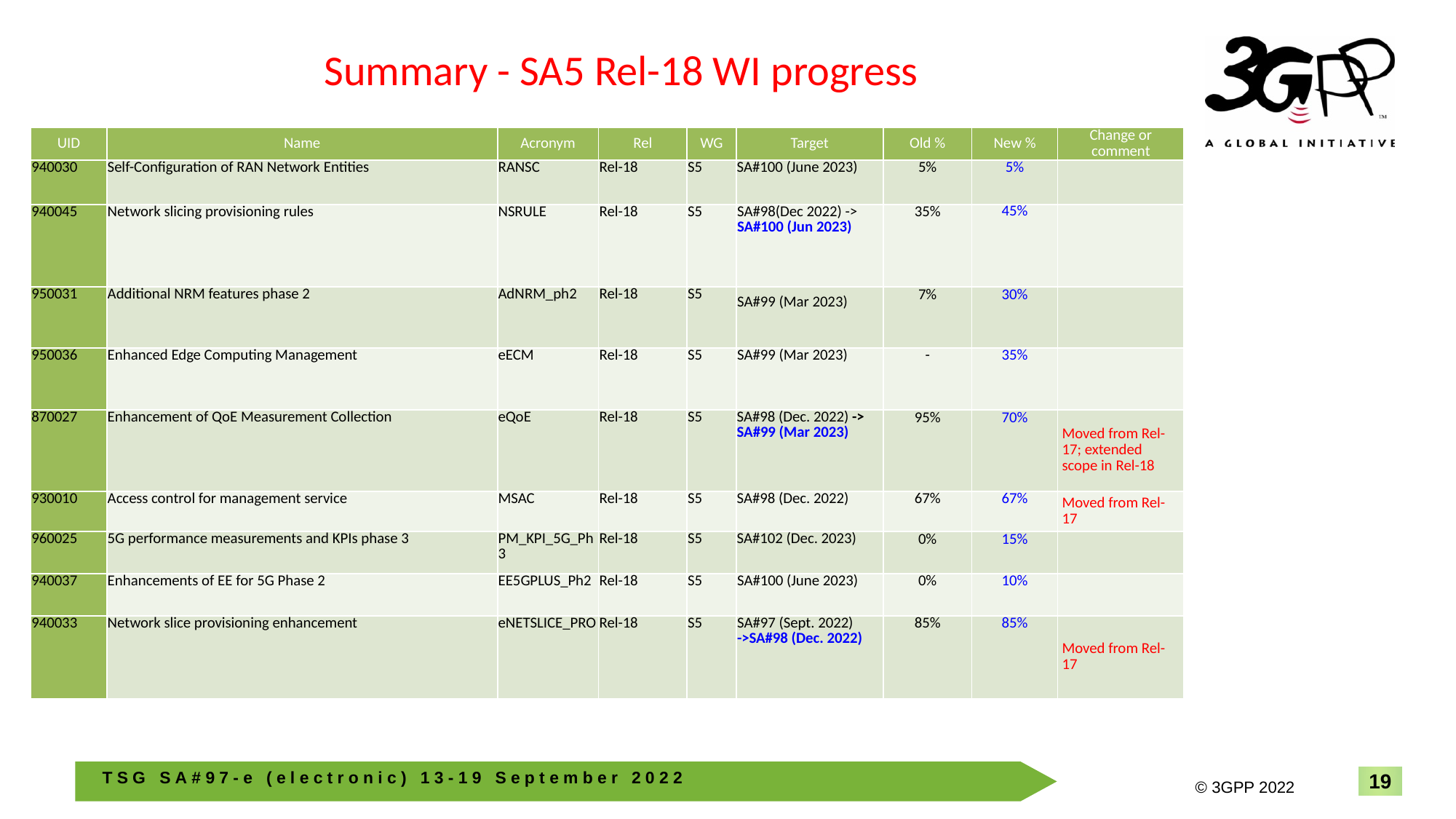

# Summary - SA5 Rel-18 WI progress
| UID | Name | Acronym | Rel | WG | Target | Old % | New % | Change or comment |
| --- | --- | --- | --- | --- | --- | --- | --- | --- |
| 940030 | Self-Configuration of RAN Network Entities | RANSC | Rel-18 | S5 | SA#100 (June 2023) | 5% | 5% |  |
| 940045 | Network slicing provisioning rules | NSRULE | Rel-18 | S5 | SA#98(Dec 2022) -> SA#100 (Jun 2023) | 35% | 45% |  |
| 950031 | Additional NRM features phase 2 | AdNRM\_ph2 | Rel-18 | S5 | SA#99 (Mar 2023) | 7% | 30% |  |
| 950036 | Enhanced Edge Computing Management | eECM | Rel-18 | S5 | SA#99 (Mar 2023) | - | 35% |  |
| 870027 | Enhancement of QoE Measurement Collection | eQoE | Rel-18 | S5 | SA#98 (Dec. 2022) -> SA#99 (Mar 2023) | 95% | 70% | Moved from Rel-17; extended scope in Rel-18 |
| 930010 | Access control for management service | MSAC | Rel-18 | S5 | SA#98 (Dec. 2022) | 67% | 67% | Moved from Rel-17 |
| 960025 | 5G performance measurements and KPIs phase 3 | PM\_KPI\_5G\_Ph3 | Rel-18 | S5 | SA#102 (Dec. 2023) | 0% | 15% |  |
| 940037 | Enhancements of EE for 5G Phase 2 | EE5GPLUS\_Ph2 | Rel-18 | S5 | SA#100 (June 2023) | 0% | 10% |  |
| 940033 | Network slice provisioning enhancement | eNETSLICE\_PRO | Rel-18 | S5 | SA#97 (Sept. 2022) ->SA#98 (Dec. 2022) | 85% | 85% | Moved from Rel-17 |